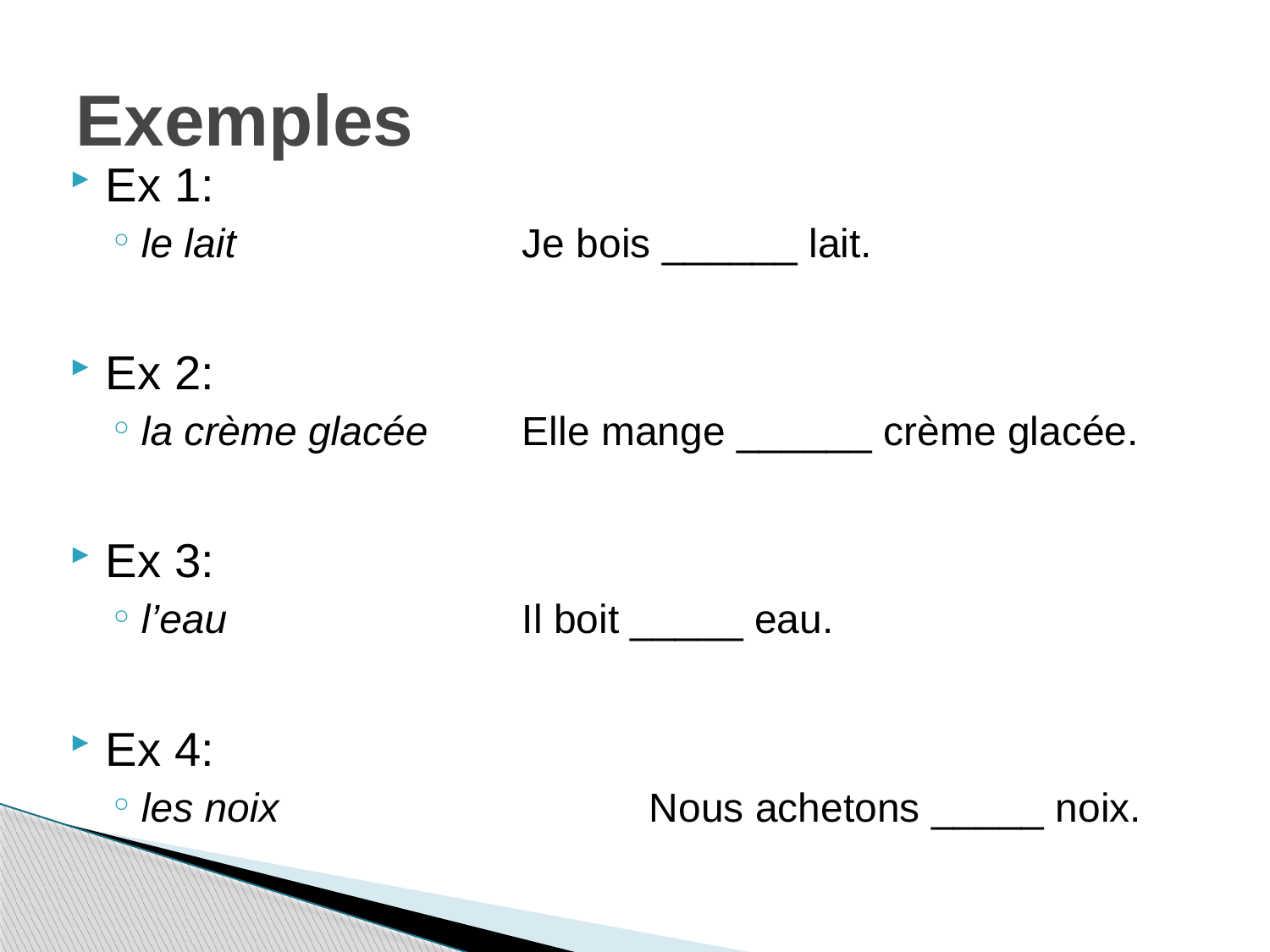

# Exemples
Ex 1:
le lait			Je bois ______ lait.

Ex 2:
la crème glacée 	Elle mange ______ crème glacée.

Ex 3:
l’eau			Il boit _____ eau.

Ex 4:
les noix			Nous achetons _____ noix.